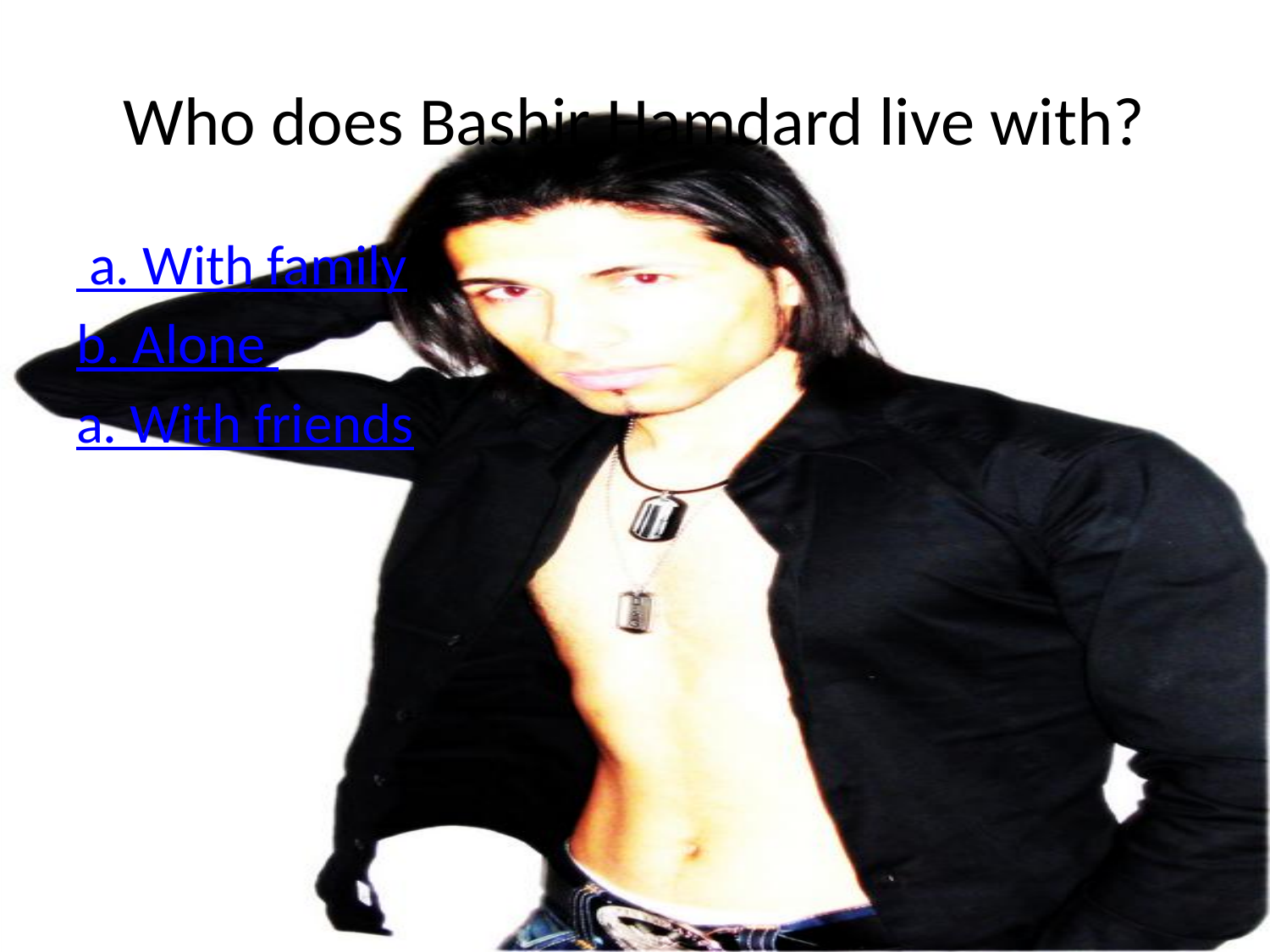

# Who does Bashir Hamdard live with?
 a. With family
b. Alone
a. With friends